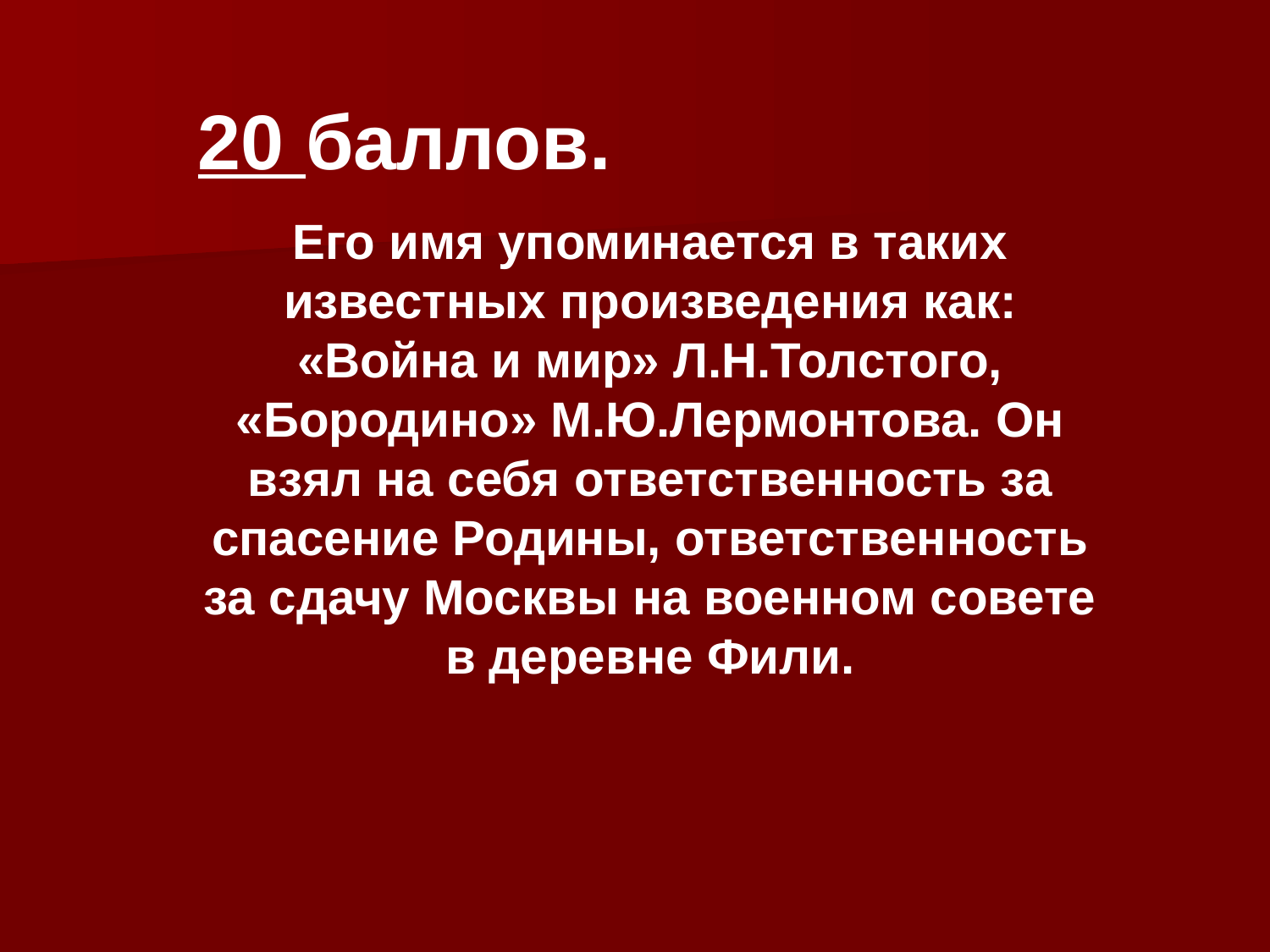

20 баллов.
Его имя упоминается в таких известных произведения как: «Война и мир» Л.Н.Толстого, «Бородино» М.Ю.Лермонтова. Он взял на себя ответственность за спасение Родины, ответственность за сдачу Москвы на военном совете в деревне Фили.